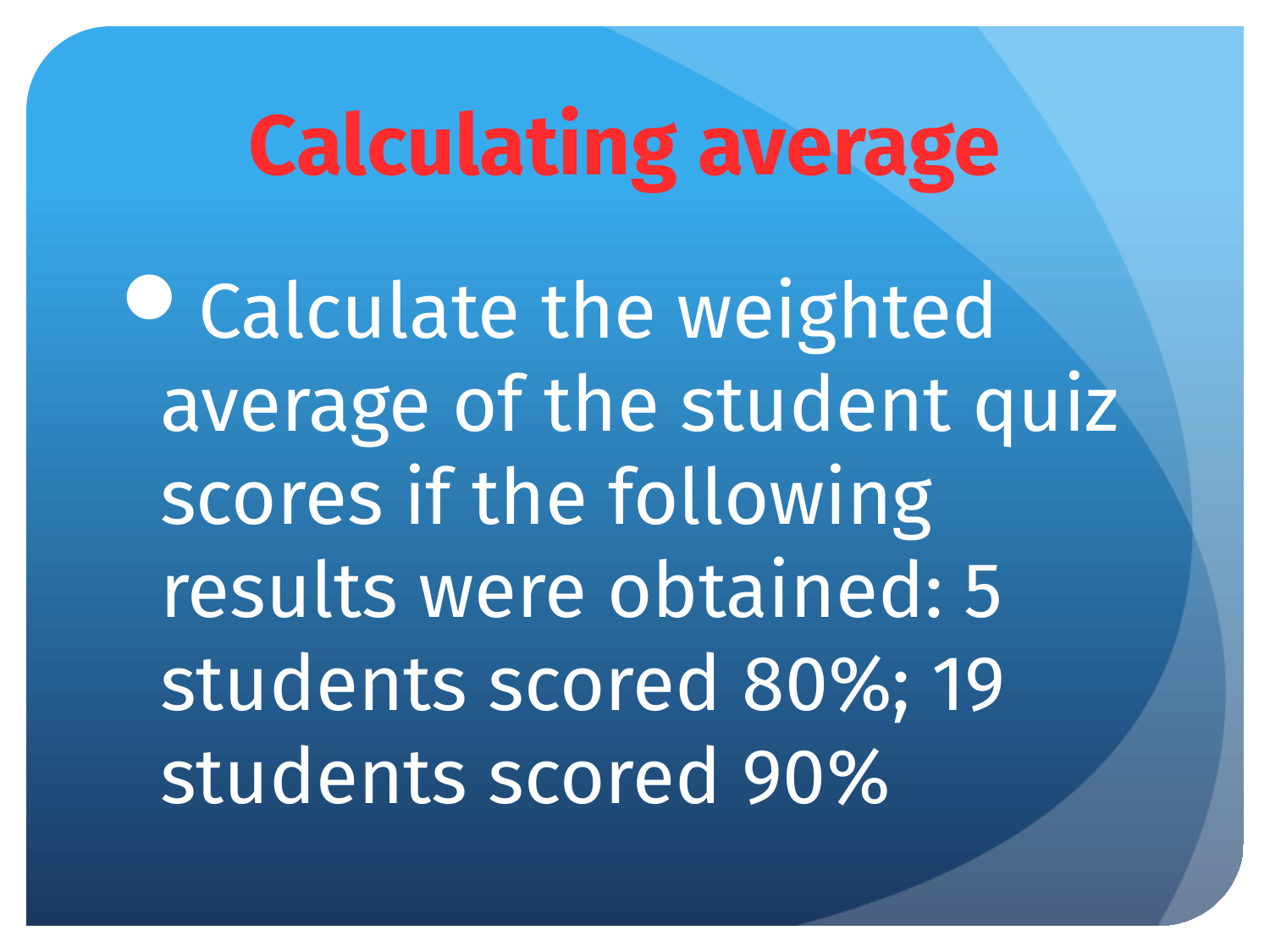

# Calculating average
Calculate the weighted average of the student quiz scores if the following results were obtained: 5 students scored 80%; 19 students scored 90%